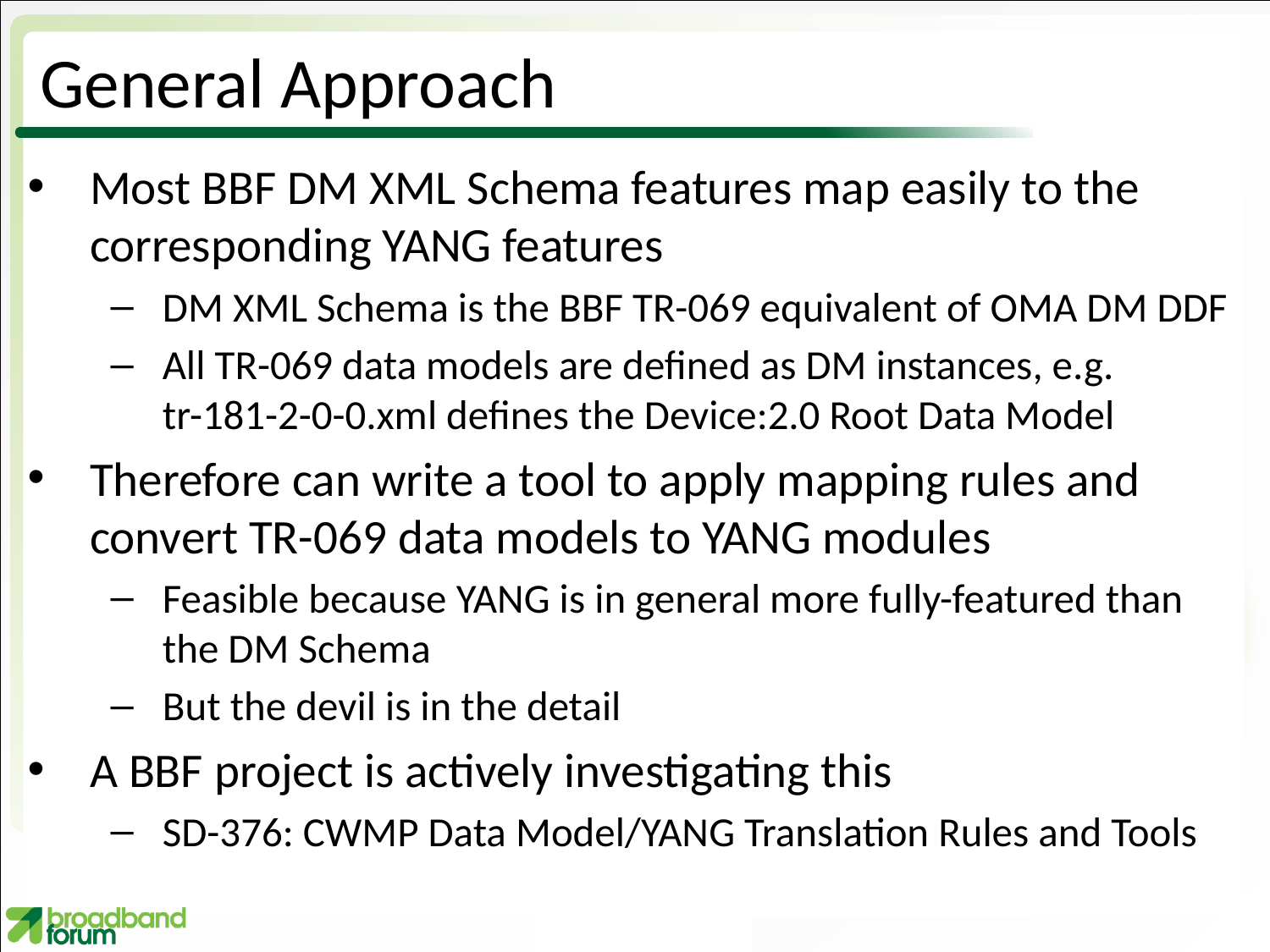

# General Approach
Most BBF DM XML Schema features map easily to the corresponding YANG features
DM XML Schema is the BBF TR-069 equivalent of OMA DM DDF
All TR-069 data models are defined as DM instances, e.g.
tr-181-2-0-0.xml defines the Device:2.0 Root Data Model
Therefore can write a tool to apply mapping rules and convert TR-069 data models to YANG modules
Feasible because YANG is in general more fully-featured than the DM Schema
But the devil is in the detail
A BBF project is actively investigating this
SD-376: CWMP Data Model/YANG Translation Rules and Tools